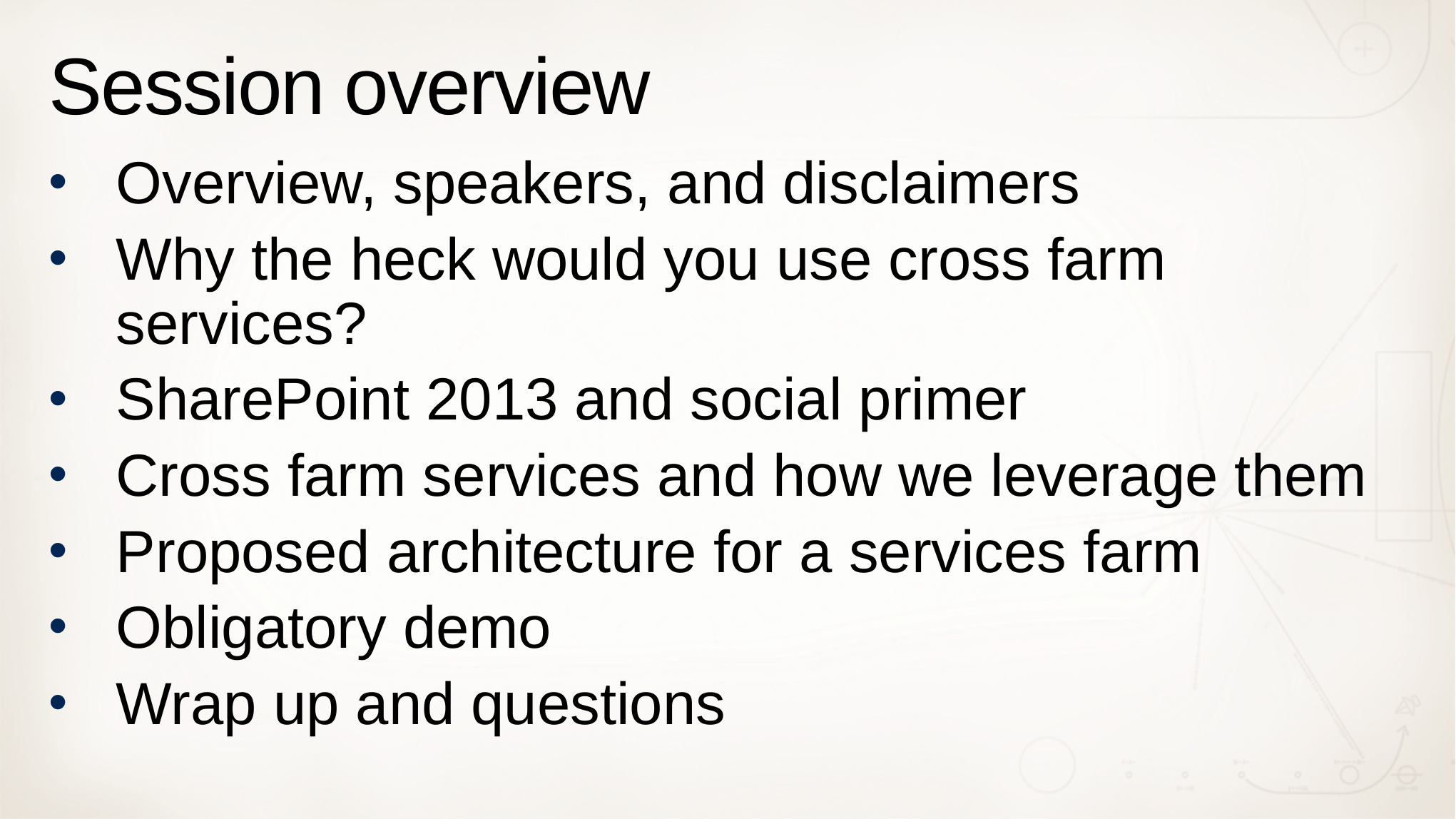

# Session overview
Overview, speakers, and disclaimers
Why the heck would you use cross farm services?
SharePoint 2013 and social primer
Cross farm services and how we leverage them
Proposed architecture for a services farm
Obligatory demo
Wrap up and questions